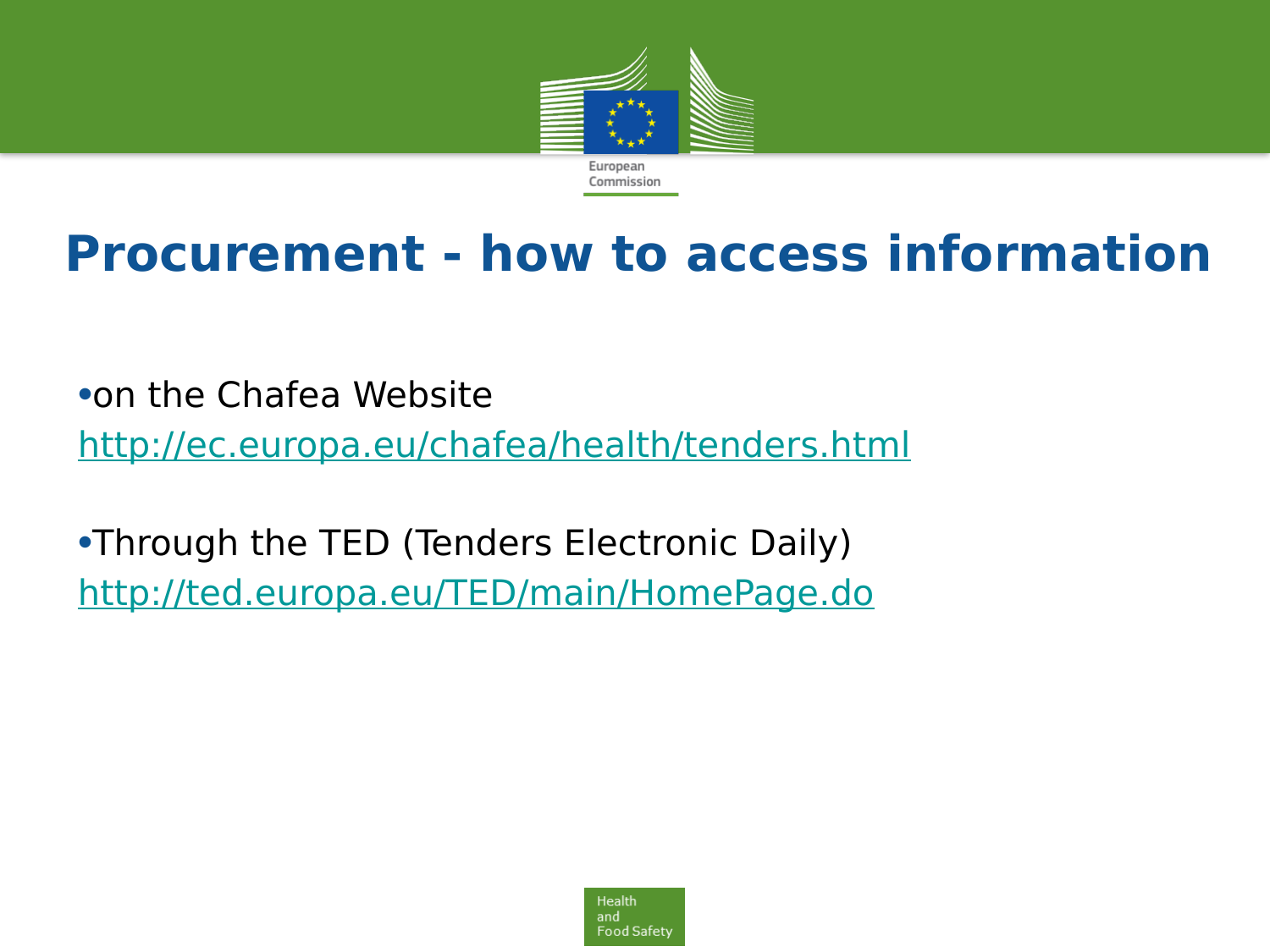

# Procurement - how to access information
on the Chafea Website
http://ec.europa.eu/chafea/health/tenders.html

Through the TED (Tenders Electronic Daily)
http://ted.europa.eu/TED/main/HomePage.do